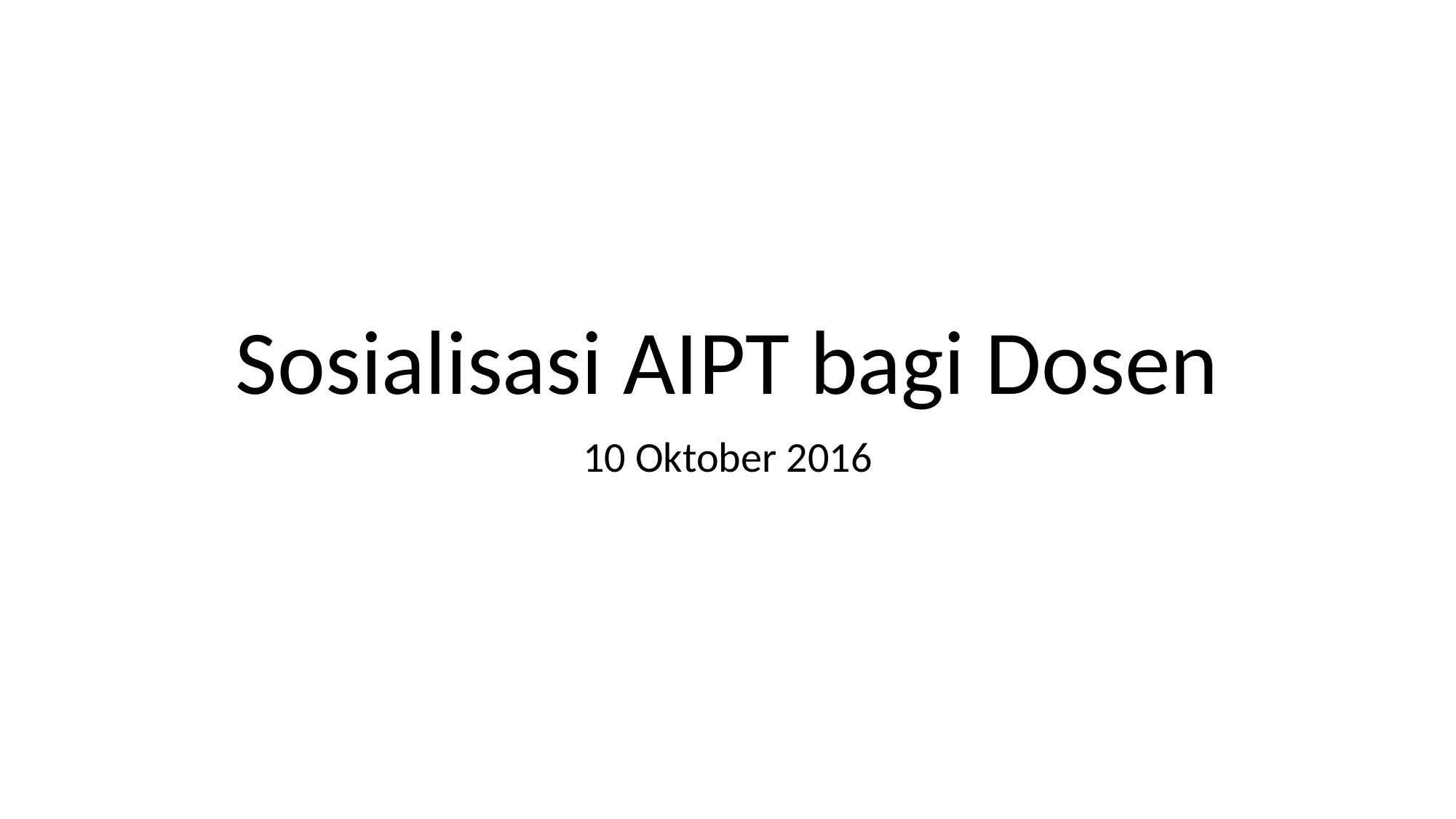

# Sosialisasi AIPT bagi Dosen
10 Oktober 2016